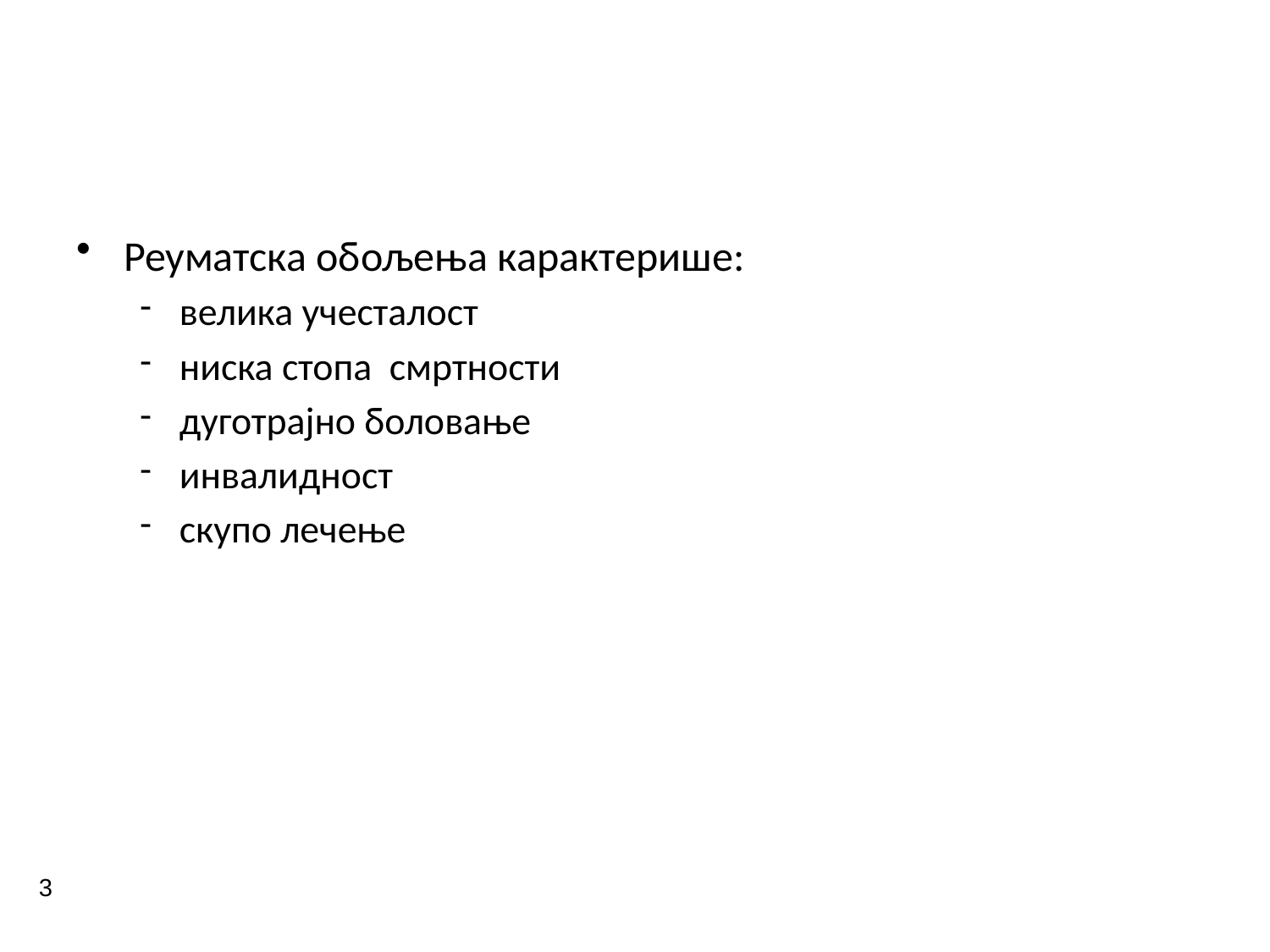

#
Реуматска обољења карактерише:
велика учесталост
ниска стопа  смртности
дуготрајно боловање
инвалидност
скупо лечење

3